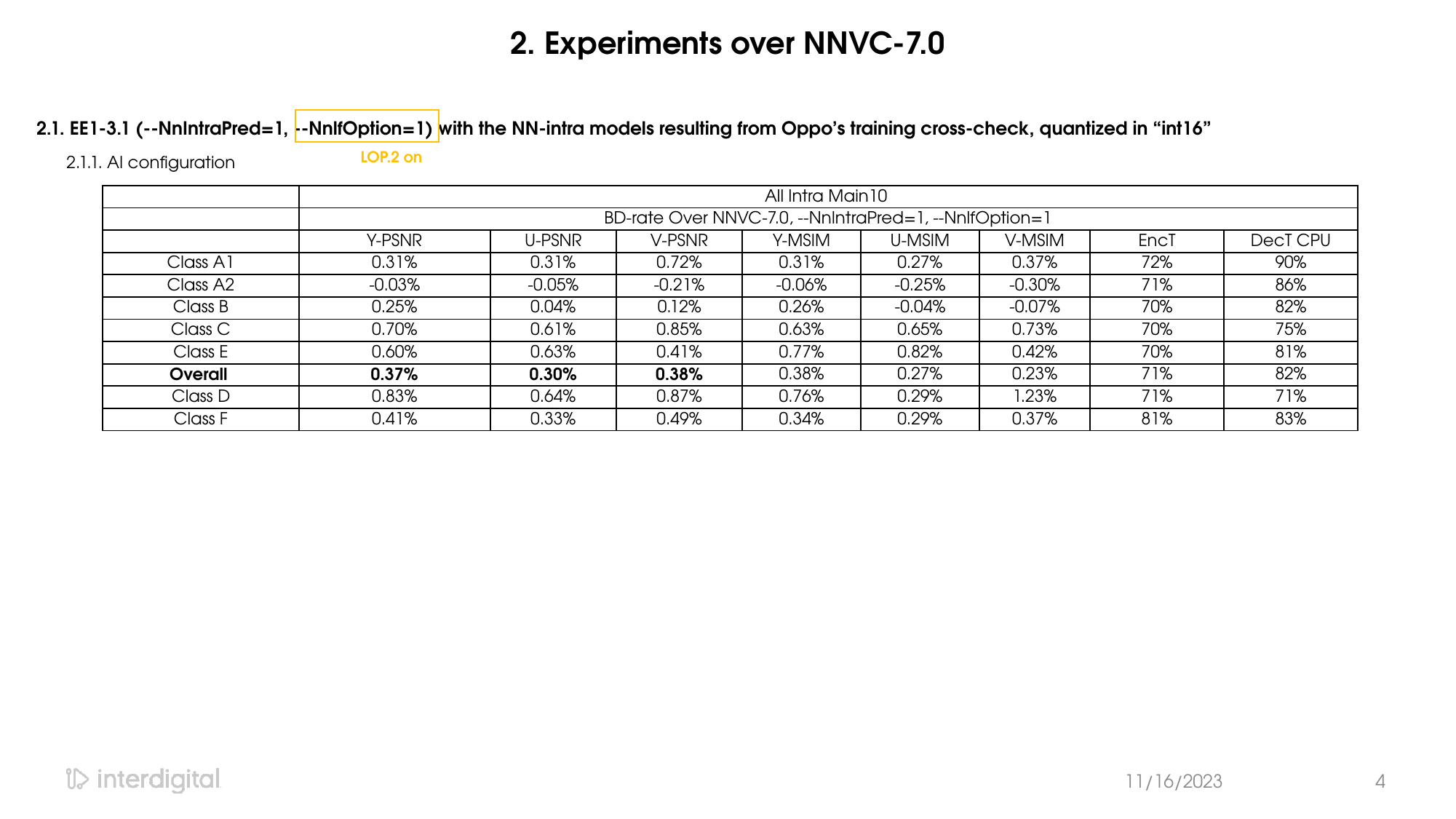

2. Experiments over NNVC-7.0
2.1. EE1-3.1 (--NnIntraPred=1, --NnlfOption=1) with the NN-intra models resulting from Oppo’s training cross-check, quantized in “int16”

2.1.1. AI configuration
LOP.2 on
|  | All Intra Main10 |  |  |  |  |  |  |  |
| --- | --- | --- | --- | --- | --- | --- | --- | --- |
|  | BD-rate Over NNVC-7.0, --NnIntraPred=1, --NnlfOption=1 |  |  |  |  |  |  |  |
|  | Y-PSNR | U-PSNR | V-PSNR | Y-MSIM | U-MSIM | V-MSIM | EncT | DecT CPU |
| Class A1 | 0.31% | 0.31% | 0.72% | 0.31% | 0.27% | 0.37% | 72% | 90% |
| Class A2 | -0.03% | -0.05% | -0.21% | -0.06% | -0.25% | -0.30% | 71% | 86% |
| Class B | 0.25% | 0.04% | 0.12% | 0.26% | -0.04% | -0.07% | 70% | 82% |
| Class C | 0.70% | 0.61% | 0.85% | 0.63% | 0.65% | 0.73% | 70% | 75% |
| Class E | 0.60% | 0.63% | 0.41% | 0.77% | 0.82% | 0.42% | 70% | 81% |
| Overall | 0.37% | 0.30% | 0.38% | 0.38% | 0.27% | 0.23% | 71% | 82% |
| Class D | 0.83% | 0.64% | 0.87% | 0.76% | 0.29% | 1.23% | 71% | 71% |
| Class F | 0.41% | 0.33% | 0.49% | 0.34% | 0.29% | 0.37% | 81% | 83% |
11/16/2023
4